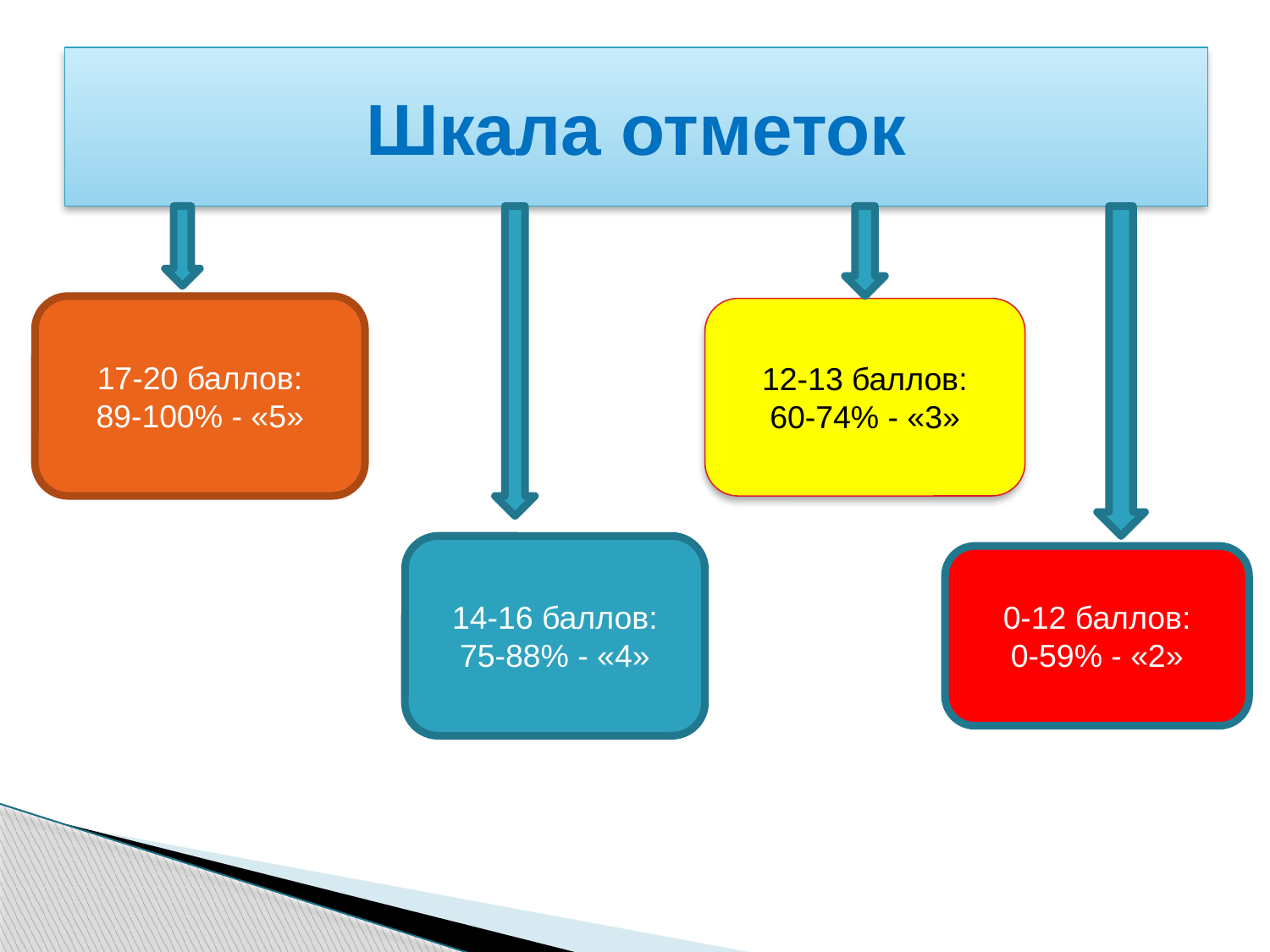

# Шкала отметок

17-20 баллов:
89-100% - «5»
12-13 баллов:
60-74% - «3»
14-16 баллов:
75-88% - «4»
0-12 баллов:
0-59% - «2»